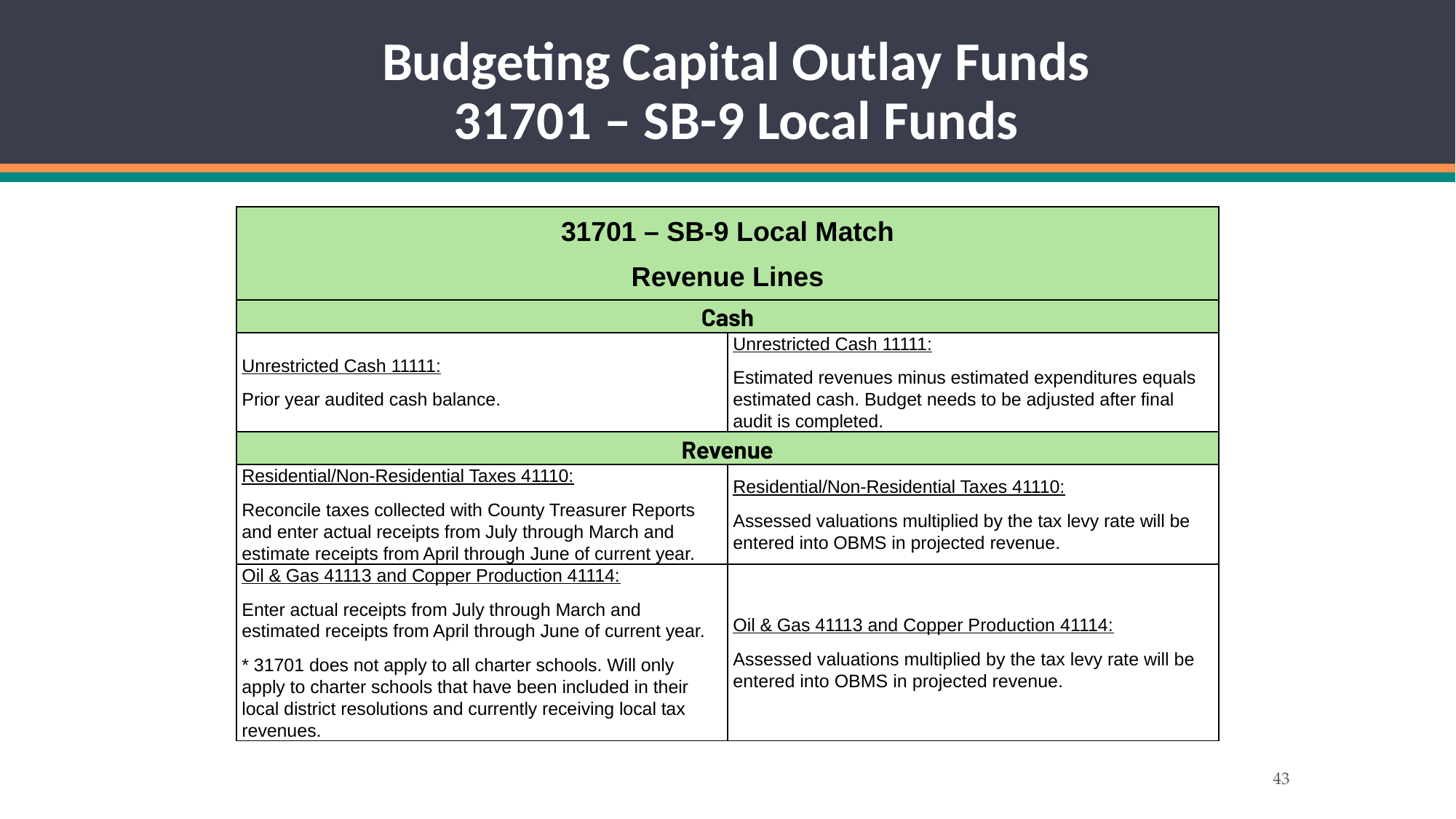

# Budgeting Capital Outlay Funds 31701 – SB-9 Local Funds
| 31701 – SB-9 Local Match Revenue Lines |  |
| --- | --- |
| Cash |  |
| Unrestricted Cash 11111: Prior year audited cash balance. | Unrestricted Cash 11111: Estimated revenues minus estimated expenditures equals estimated cash. Budget needs to be adjusted after final audit is completed. |
| Revenue |  |
| Residential/Non-Residential Taxes 41110: Reconcile taxes collected with County Treasurer Reports and enter actual receipts from July through March and estimate receipts from April through June of current year. | Residential/Non-Residential Taxes 41110: Assessed valuations multiplied by the tax levy rate will be entered into OBMS in projected revenue. |
| Oil & Gas 41113 and Copper Production 41114: Enter actual receipts from July through March and estimated receipts from April through June of current year. \* 31701 does not apply to all charter schools. Will only apply to charter schools that have been included in their local district resolutions and currently receiving local tax revenues. | Oil & Gas 41113 and Copper Production 41114: Assessed valuations multiplied by the tax levy rate will be entered into OBMS in projected revenue. |
43